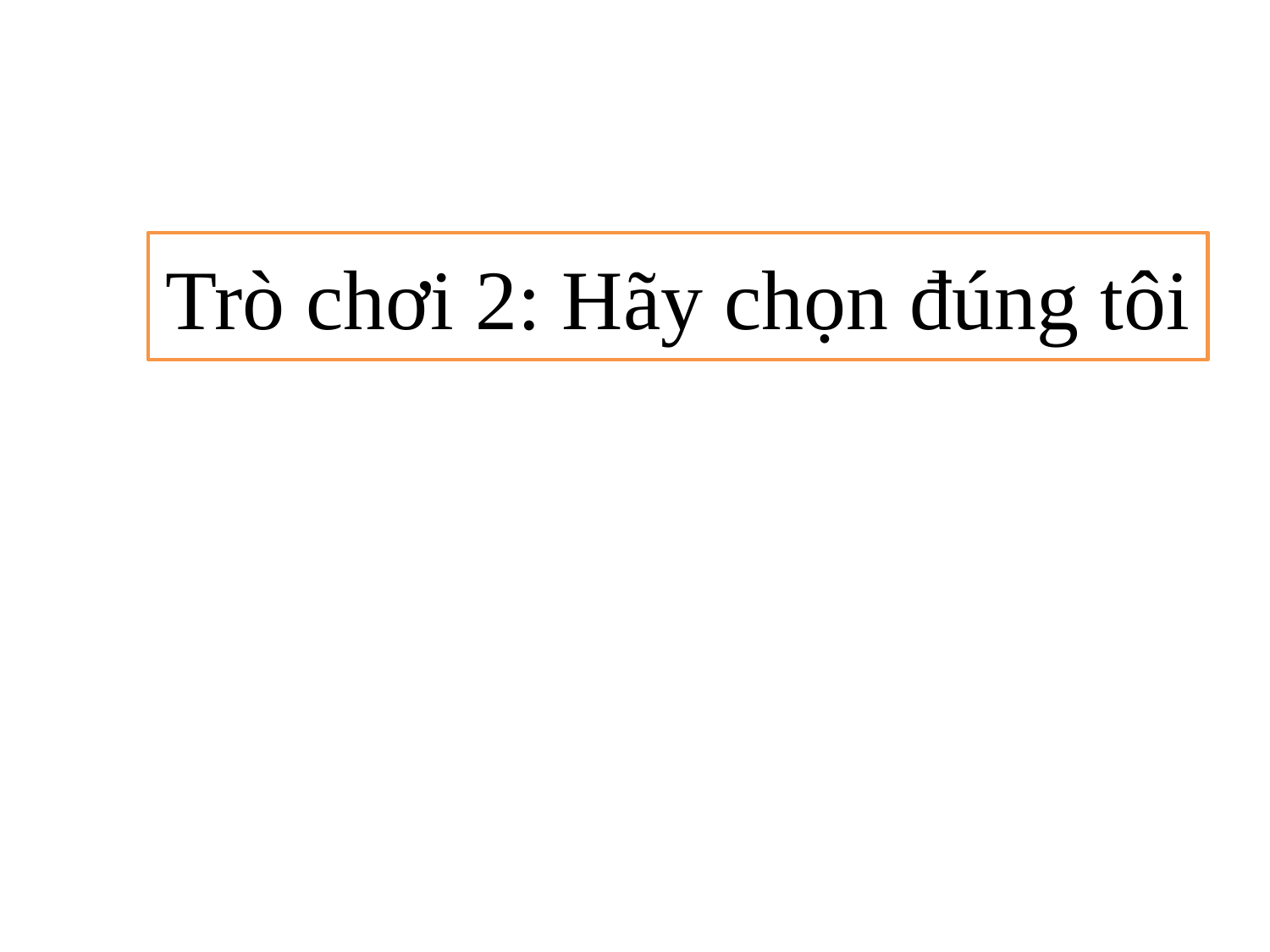

Trò chơi 2: Hãy chọn đúng tôi